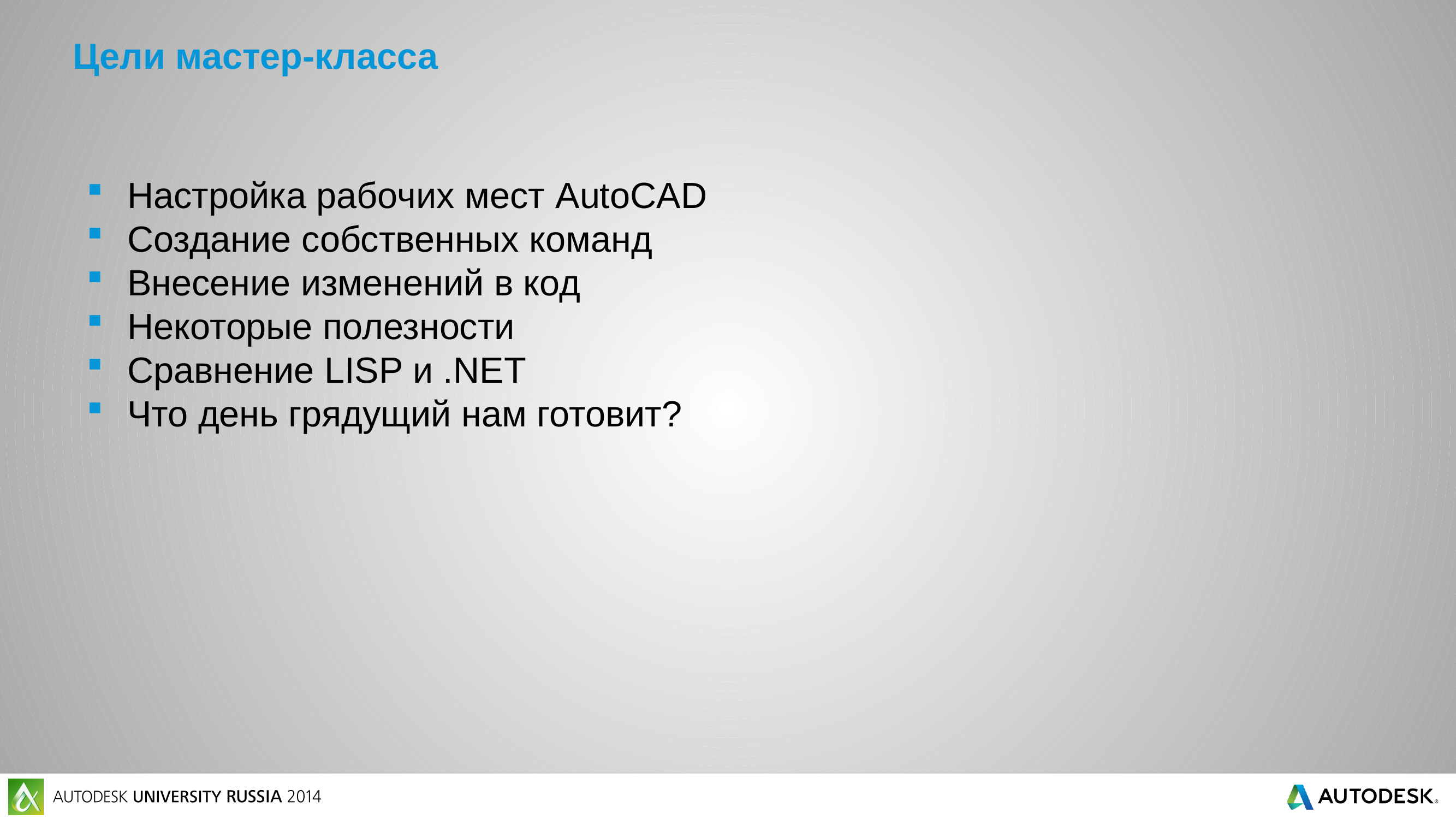

# Цели мастер-класса
Настройка рабочих мест AutoCAD
Создание собственных команд
Внесение изменений в код
Некоторые полезности
Сравнение LISP и .NET
Что день грядущий нам готовит?